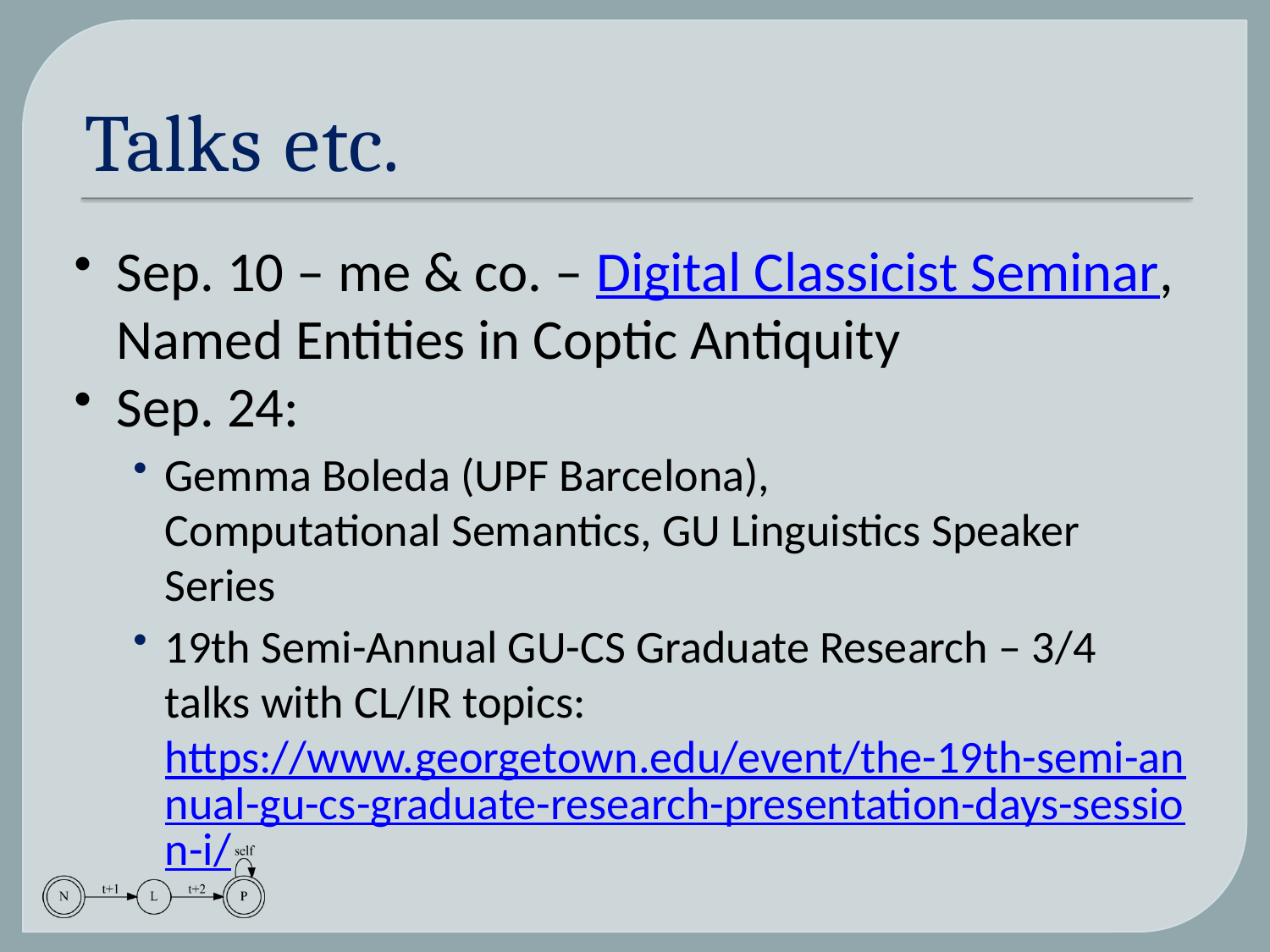

# Talks etc.
Sep. 10 – me & co. – Digital Classicist Seminar,
Named Entities in Coptic Antiquity
Sep. 24:
Gemma Boleda (UPF Barcelona),
Computational Semantics, GU Linguistics Speaker Series
19th Semi-Annual GU-CS Graduate Research – 3/4 talks with CL/IR topics:
https://www.georgetown.edu/event/the-19th-semi-annual-gu-cs-graduate-research-presentation-days-session-i/